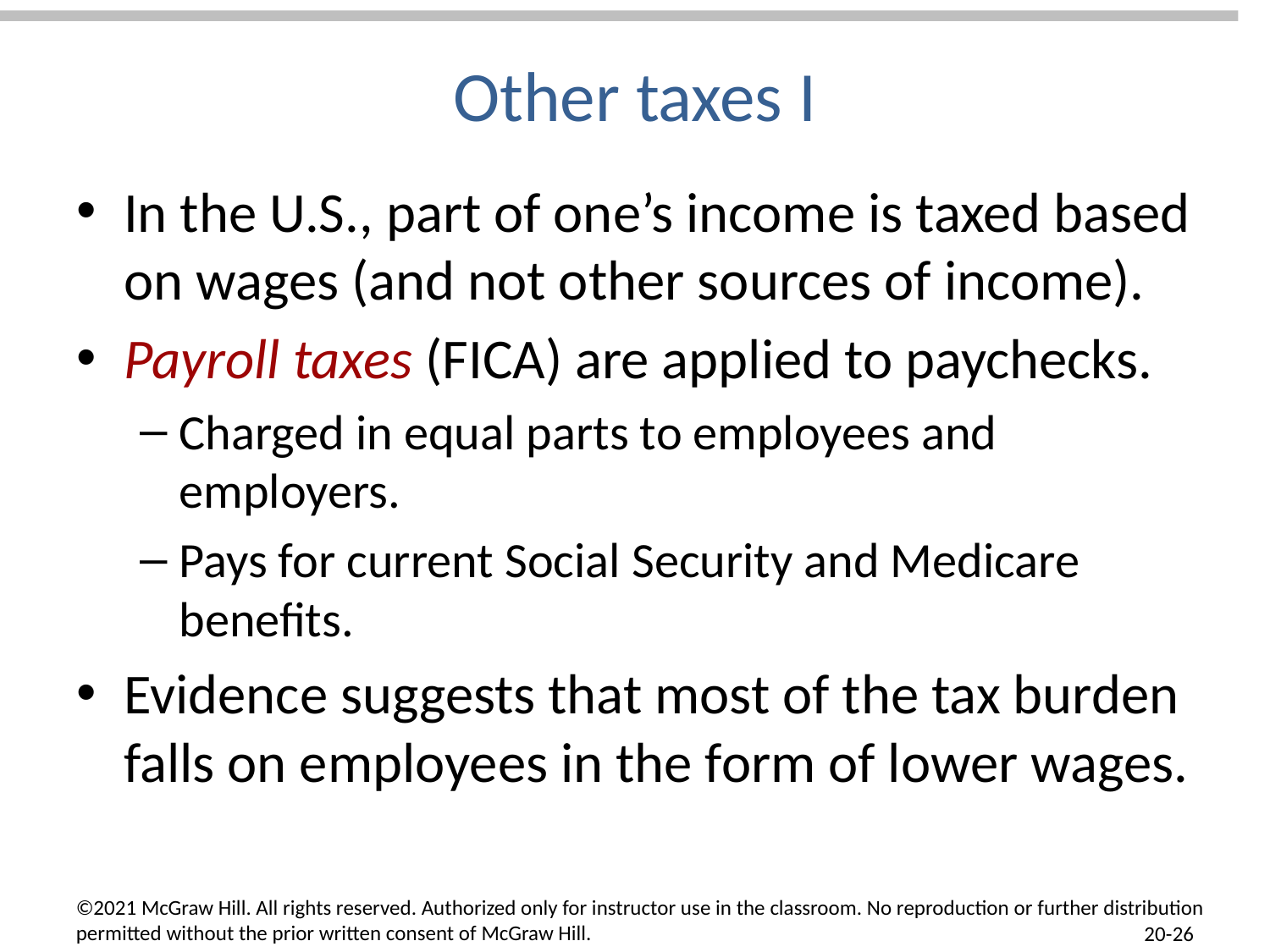

# Other taxes I
In the U.S., part of one’s income is taxed based on wages (and not other sources of income).
Payroll taxes (FICA) are applied to paychecks.
Charged in equal parts to employees and employers.
Pays for current Social Security and Medicare benefits.
Evidence suggests that most of the tax burden falls on employees in the form of lower wages.